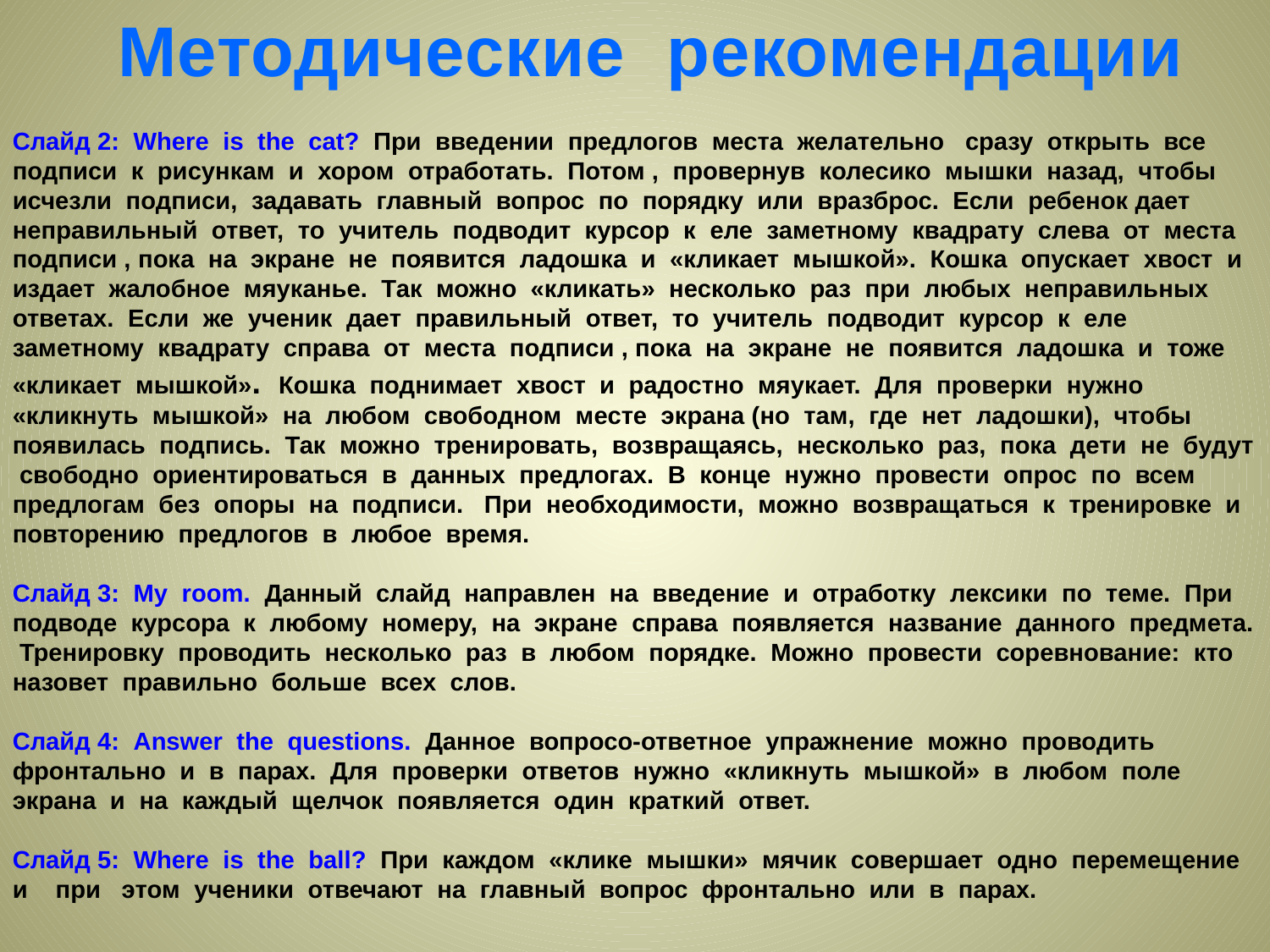

Методические  рекомендации
Слайд 2:  Where  is  the  cat?  При  введении  предлогов  места  желательно   сразу  открыть  все        подписи  к  рисункам  и  хором  отработать.  Потом ,  провернув  колесико  мышки  назад,  чтобы  исчезли  подписи,  задавать  главный  вопрос  по  порядку  или  вразброс.  Если  ребенок дает  неправильный  ответ,  то  учитель  подводит  курсор  к  еле  заметному  квадрату  слева  от  места  подписи , пока  на  экране  не  появится  ладошка  и  «кликает  мышкой».  Кошка  опускает  хвост  и
издает  жалобное  мяуканье.  Так  можно  «кликать»  несколько  раз  при  любых  неправильных  ответах.  Если  же  ученик  дает  правильный  ответ,  то  учитель  подводит  курсор  к  еле  заметному  квадрату  справа  от  места  подписи , пока  на  экране  не  появится  ладошка  и  тоже  «кликает  мышкой».  Кошка  поднимает  хвост  и  радостно  мяукает.  Для  проверки  нужно  «кликнуть  мышкой»  на  любом  свободном  месте  экрана (но  там,  где  нет  ладошки),  чтобы  появилась  подпись.  Так  можно  тренировать,  возвращаясь,  несколько  раз,  пока  дети  не  будут  свободно  ориентироваться  в  данных  предлогах.  В  конце  нужно  провести  опрос  по  всем  предлогам  без  опоры  на  подписи.   При  необходимости,  можно  возвращаться  к  тренировке  и  повторению  предлогов  в  любое  время.

Слайд 3:  My  room.  Данный  слайд  направлен  на  введение  и  отработку  лексики  по  теме.  При  подводе  курсора  к  любому  номеру,  на  экране  справа  появляется  название  данного  предмета.  Тренировку  проводить  несколько  раз  в  любом  порядке.  Можно  провести  соревнование:  кто  назовет  правильно  больше  всех  слов.

Слайд 4:  Answer  the  questions.  Данное  вопросо-ответное  упражнение  можно  проводить  фронтально  и  в  парах.  Для  проверки  ответов  нужно  «кликнуть  мышкой»  в  любом  поле  экрана  и  на  каждый  щелчок  появляется  один  краткий  ответ.

Слайд 5:  Where  is  the  ball?  При  каждом  «клике  мышки»  мячик  совершает  одно  перемещение  и    при   этом  ученики  отвечают  на  главный  вопрос  фронтально  или  в  парах.